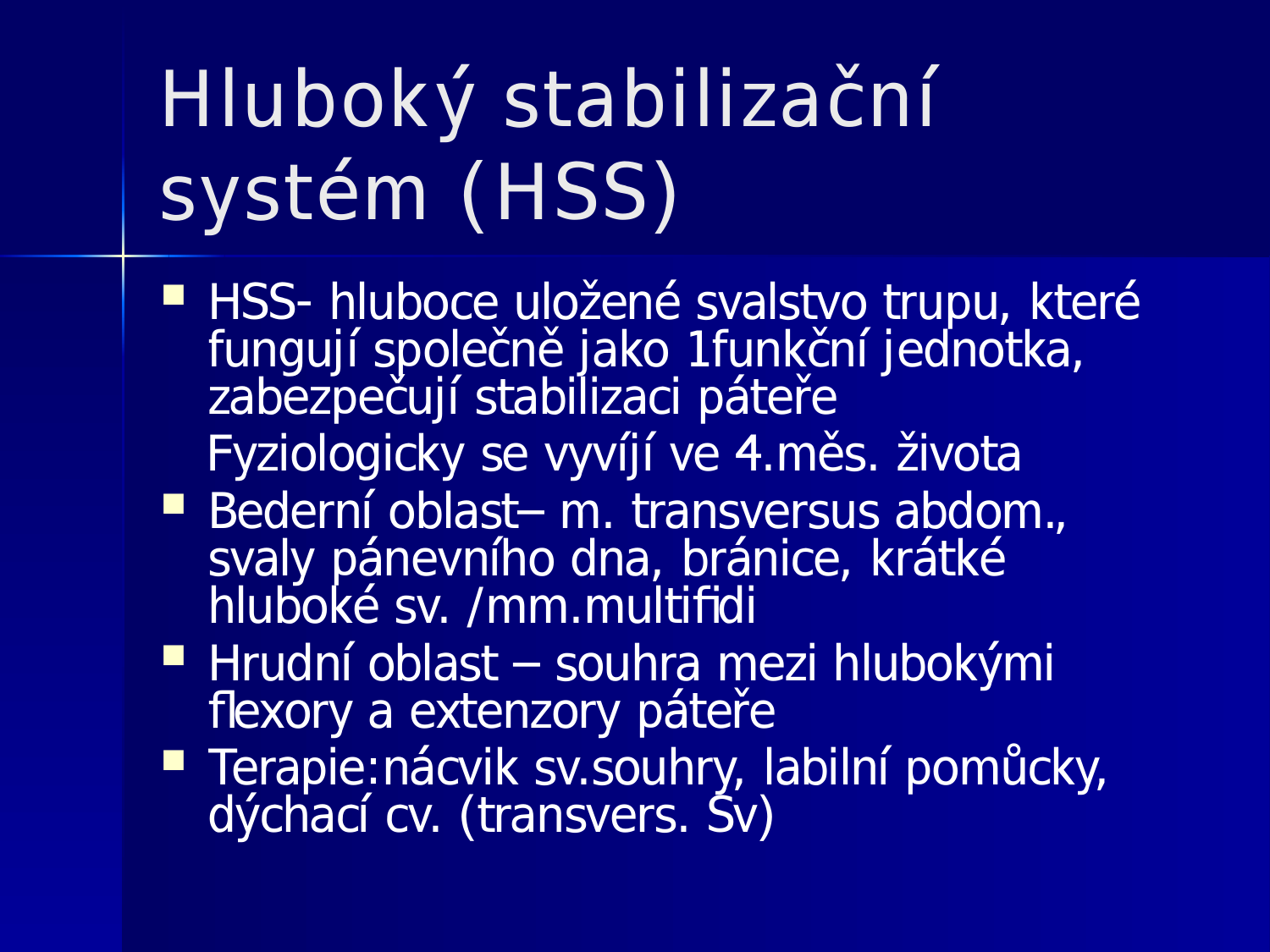

# Hluboký stabilizační systém (HSS)
HSS- hluboce uložené svalstvo trupu, které fungují společně jako 1funkční jednotka, zabezpečují stabilizaci páteře
   Fyziologicky se vyvíjí ve 4.měs. života
Bederní oblast– m. transversus abdom., svaly pánevního dna, bránice, krátké hluboké sv. /mm.multifidi
Hrudní oblast – souhra mezi hlubokými flexory a extenzory páteře
Terapie:nácvik sv.souhry, labilní pomůcky, dýchací cv. (transvers. Sv)